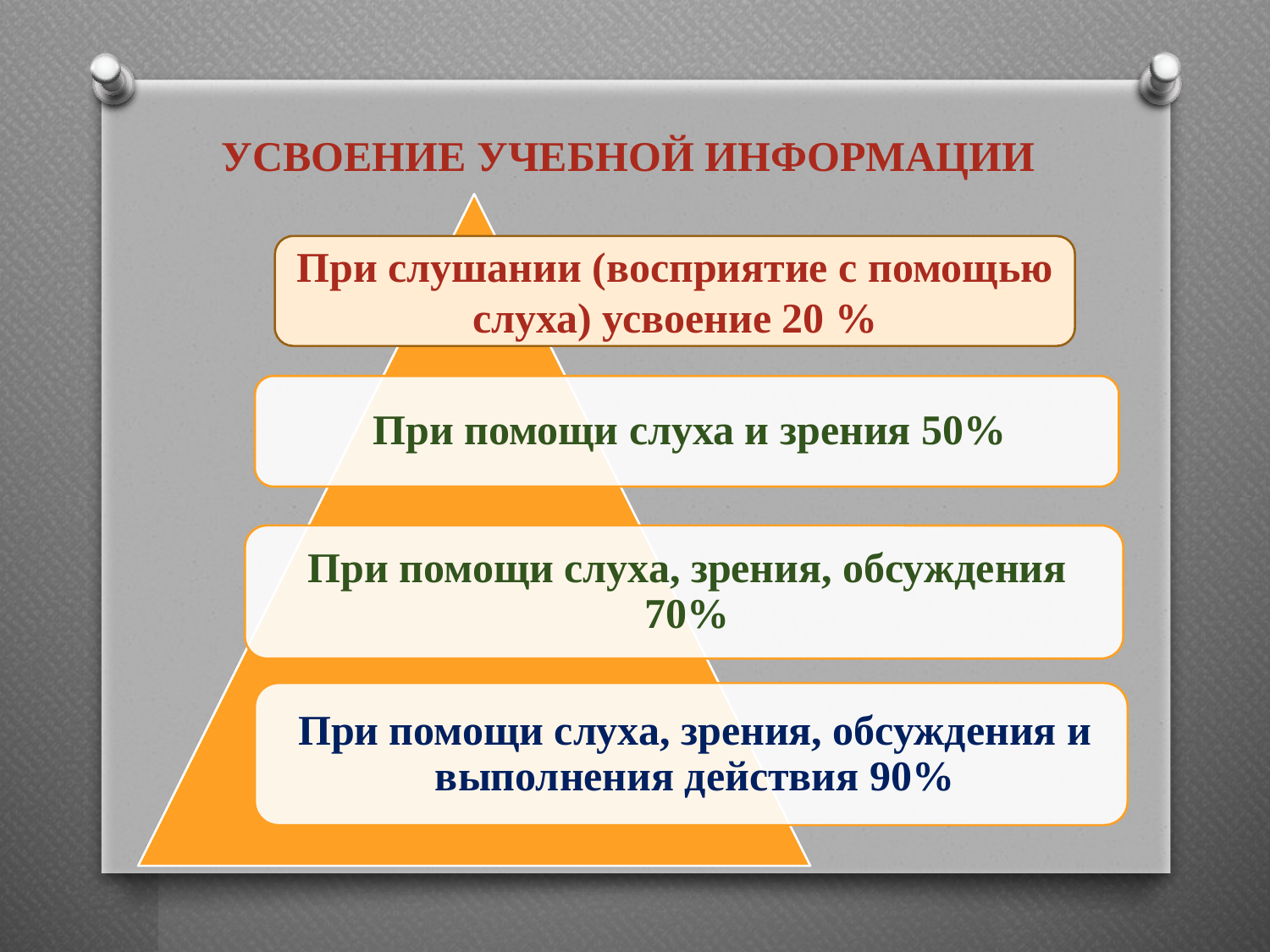

УСВОЕНИЕ УЧЕБНОЙ ИНФОРМАЦИИ
При помощи слуха и зрения 50%
При помощи слуха, зрения, обсуждения 70%
При помощи слуха, зрения, обсуждения и выполнения действия 90%
При слушании (восприятие с помощью слуха) усвоение 20 %